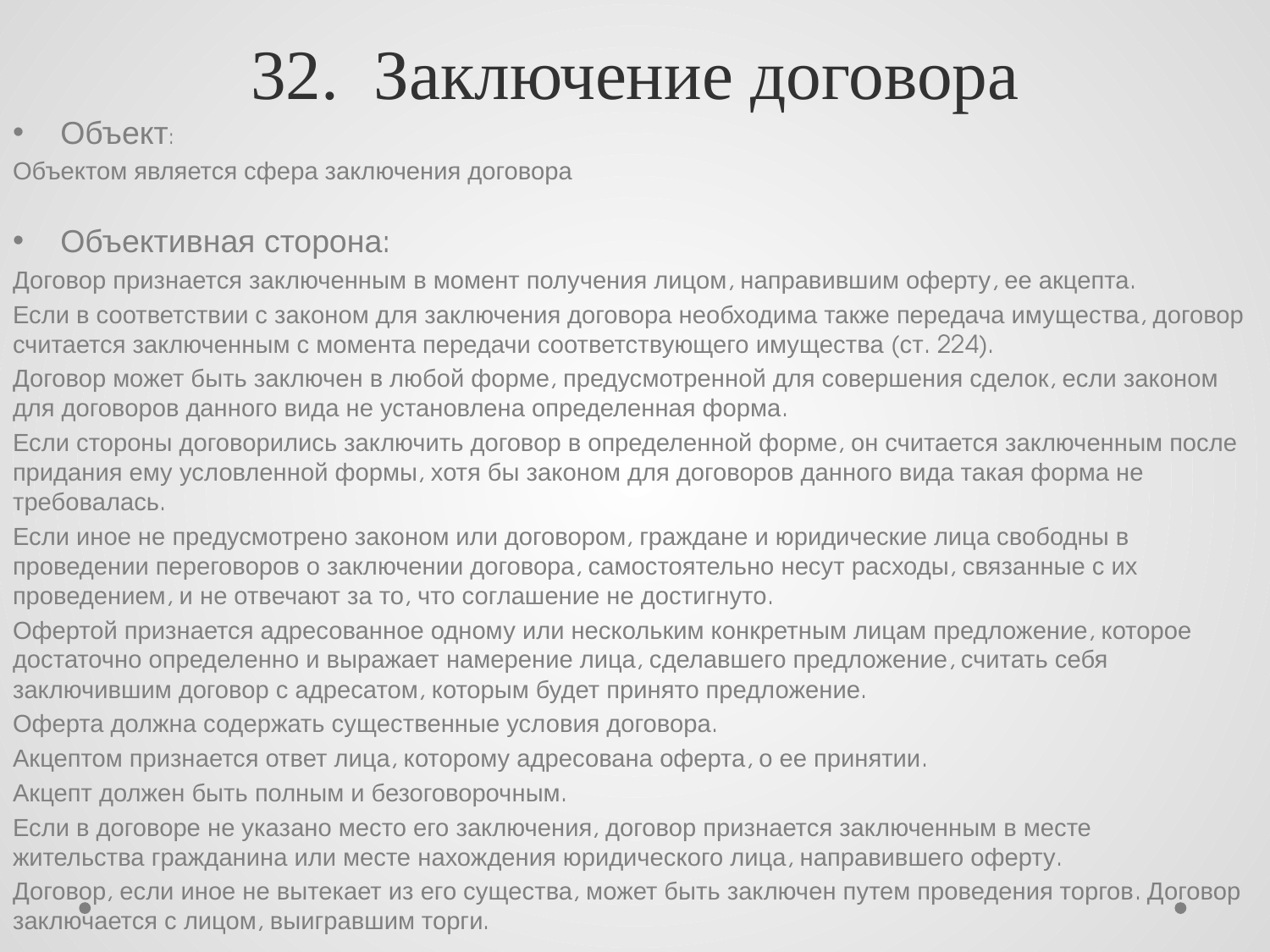

# 32.  Заключение договора
Объект:
Объектом является сфера заключения договора

Объективная сторона:
Договор признается заключенным в момент получения лицом, направившим оферту, ее акцепта.
Если в соответствии с законом для заключения договора необходима также передача имущества, договор считается заключенным с момента передачи соответствующего имущества (ст. 224).
Договор может быть заключен в любой форме, предусмотренной для совершения сделок, если законом для договоров данного вида не установлена определенная форма.
Если стороны договорились заключить договор в определенной форме, он считается заключенным после придания ему условленной формы, хотя бы законом для договоров данного вида такая форма не требовалась.
Если иное не предусмотрено законом или договором, граждане и юридические лица свободны в проведении переговоров о заключении договора, самостоятельно несут расходы, связанные с их проведением, и не отвечают за то, что соглашение не достигнуто.
Офертой признается адресованное одному или нескольким конкретным лицам предложение, которое достаточно определенно и выражает намерение лица, сделавшего предложение, считать себя заключившим договор с адресатом, которым будет принято предложение.
Оферта должна содержать существенные условия договора.
Акцептом признается ответ лица, которому адресована оферта, о ее принятии.
Акцепт должен быть полным и безоговорочным.
Если в договоре не указано место его заключения, договор признается заключенным в месте жительства гражданина или месте нахождения юридического лица, направившего оферту.
Договор, если иное не вытекает из его существа, может быть заключен путем проведения торгов. Договор заключается с лицом, выигравшим торги.